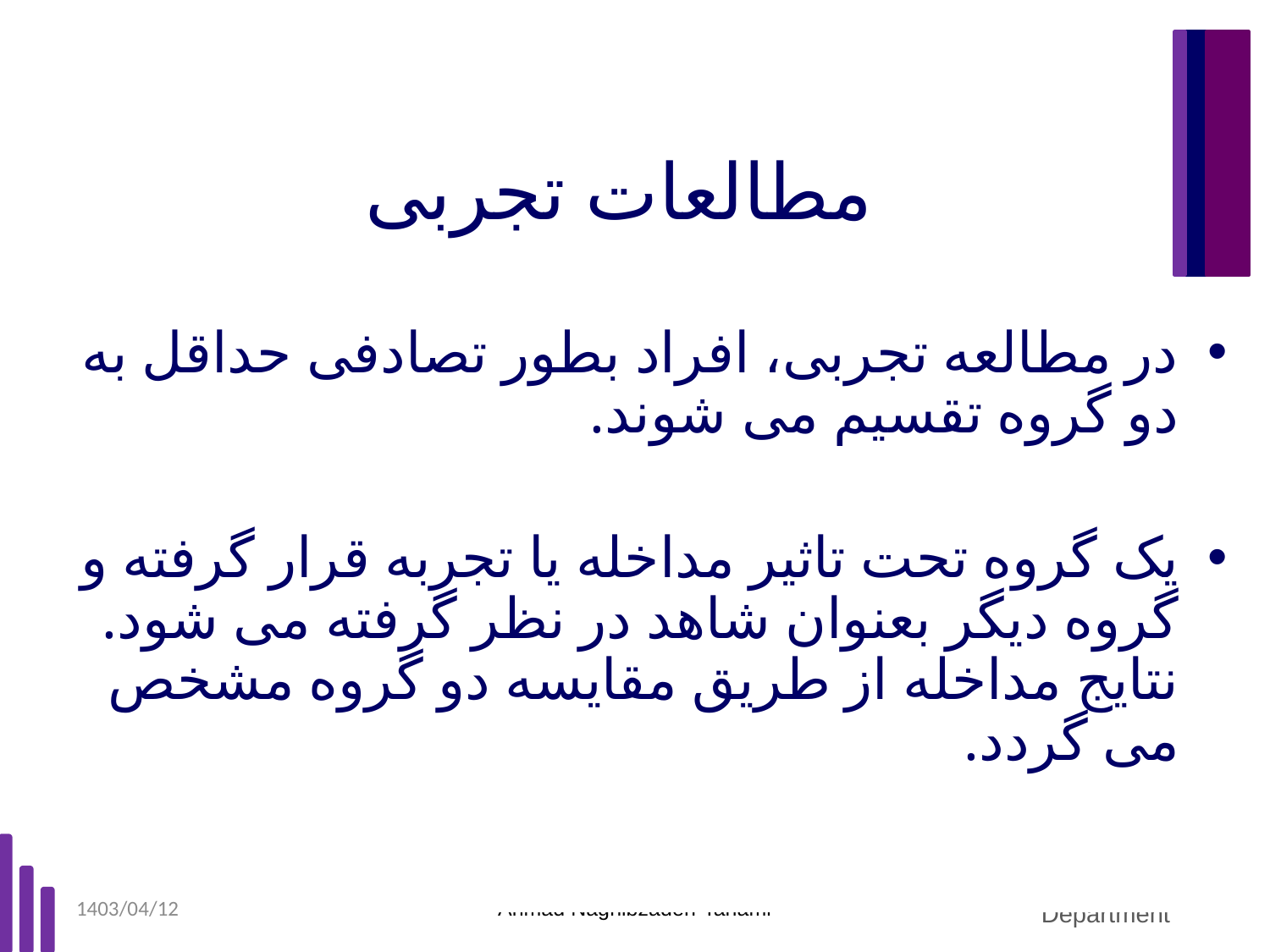

# مطالعات تجربی
در مطالعه تجربی، افراد بطور تصادفی حداقل به دو گروه تقسیم می شوند.

یک گروه تحت تاثیر مداخله یا تجربه قرار گرفته و گروه دیگر بعنوان شاهد در نظر گرفته می شود. نتایج مداخله از طریق مقایسه دو گروه مشخص می گردد.

1403/04/12
Ahmad Naghibzadeh-Tahami